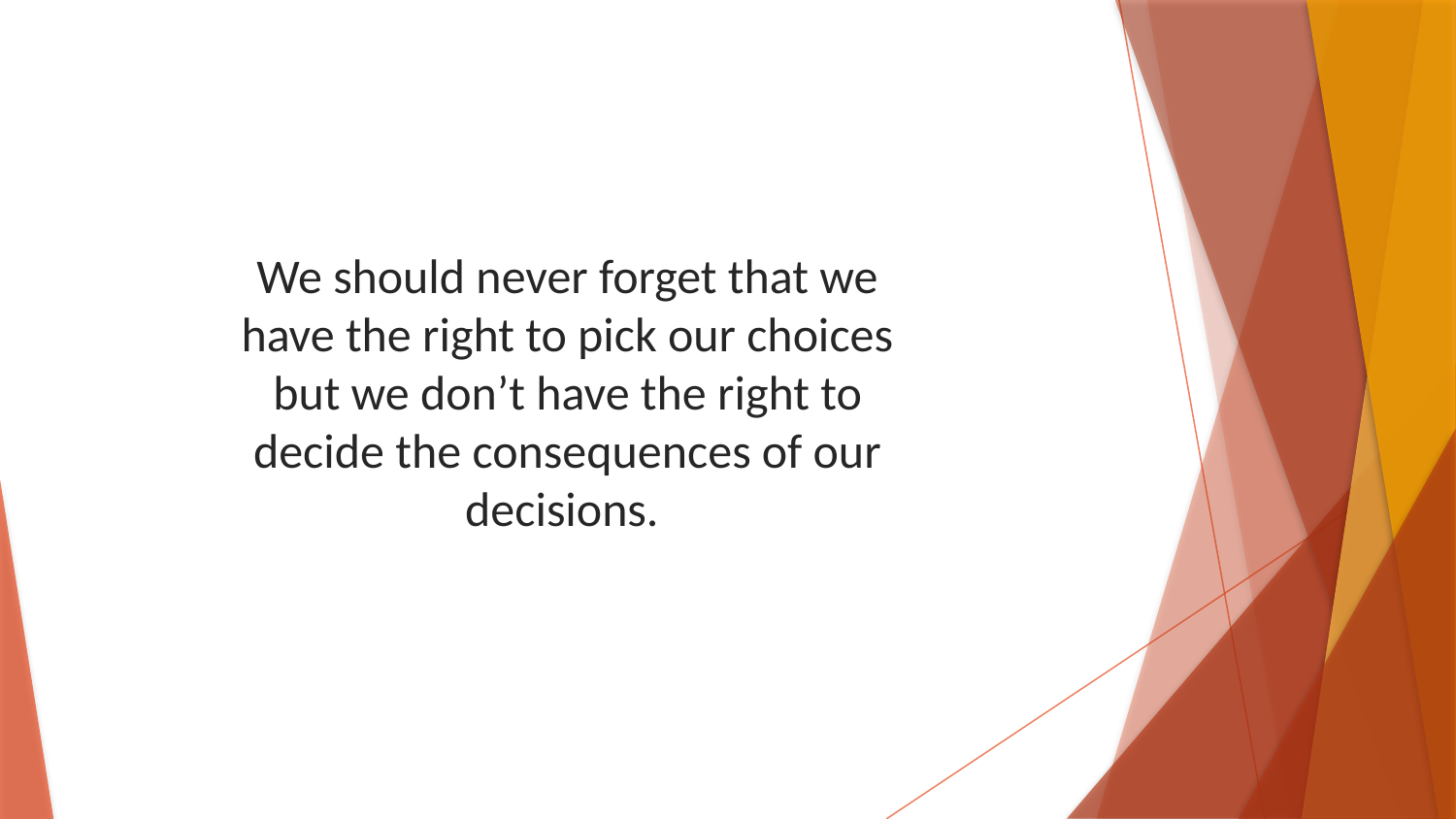

We should never forget that we have the right to pick our choices but we don’t have the right to decide the consequences of our decisions.